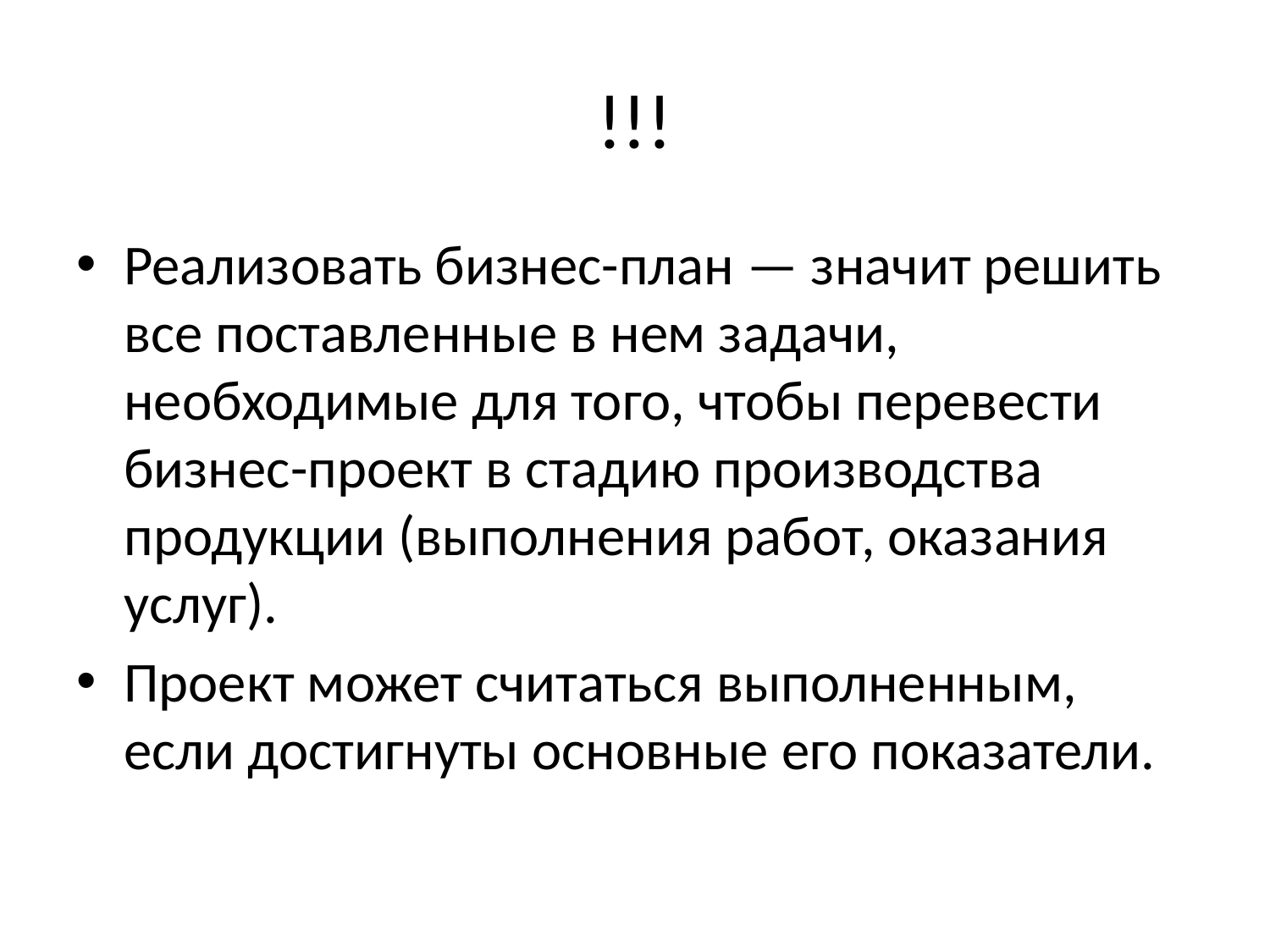

# !!!
Реализовать бизнес-план — значит решить все поставленные в нем задачи, необходимые для того, чтобы перевести бизнес-проект в стадию производства продукции (выполнения работ, оказания услуг).
Проект может считаться выполненным, если достигнуты основные его показатели.